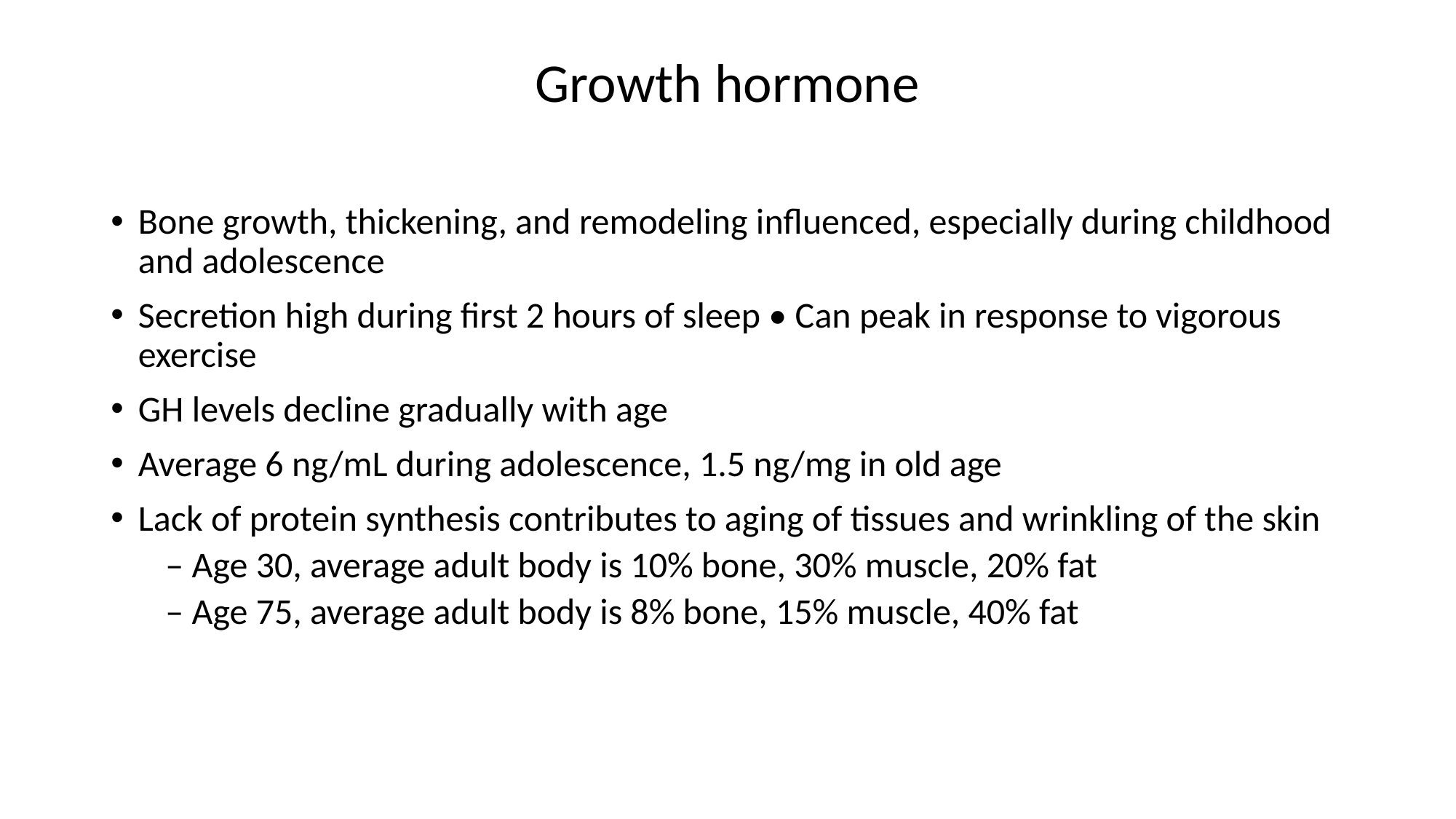

# Growth hormone
Bone growth, thickening, and remodeling influenced, especially during childhood and adolescence
Secretion high during first 2 hours of sleep • Can peak in response to vigorous exercise
GH levels decline gradually with age
Average 6 ng/mL during adolescence, 1.5 ng/mg in old age
Lack of protein synthesis contributes to aging of tissues and wrinkling of the skin
– Age 30, average adult body is 10% bone, 30% muscle, 20% fat
– Age 75, average adult body is 8% bone, 15% muscle, 40% fat